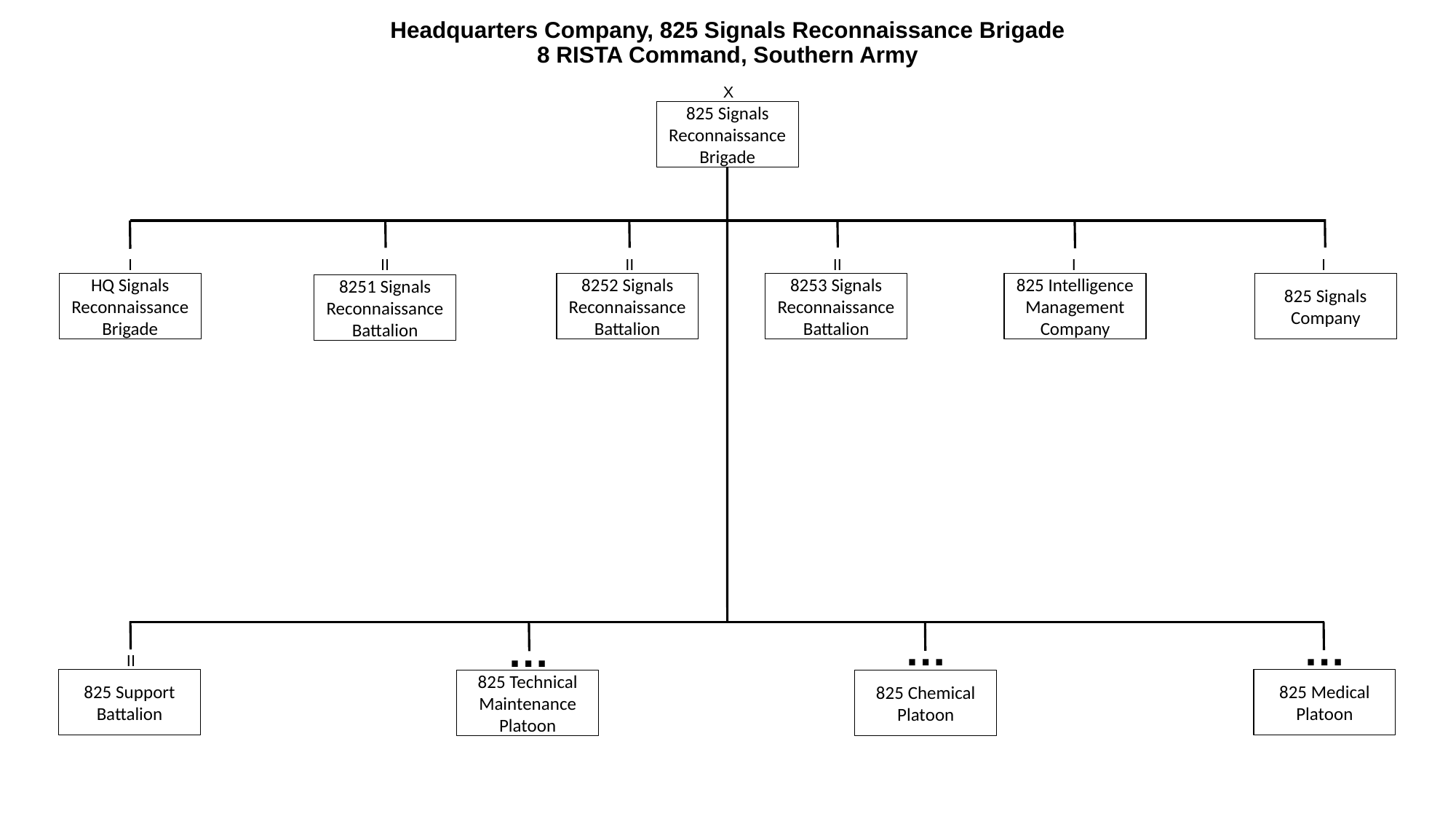

# Headquarters Company, 825 Signals Reconnaissance Brigade 8 RISTA Command, Southern Army
X
825 Signals Reconnaissance Brigade
I
II
II
II
I
I
HQ Signals Reconnaissance Brigade
8252 Signals Reconnaissance Battalion
8253 Signals Reconnaissance Battalion
825 Intelligence Management Company
825 Signals Company
8251 Signals Reconnaissance Battalion
…
…
…
II
825 Support
Battalion
825 Medical
Platoon
825 Technical Maintenance
Platoon
825 Chemical
Platoon